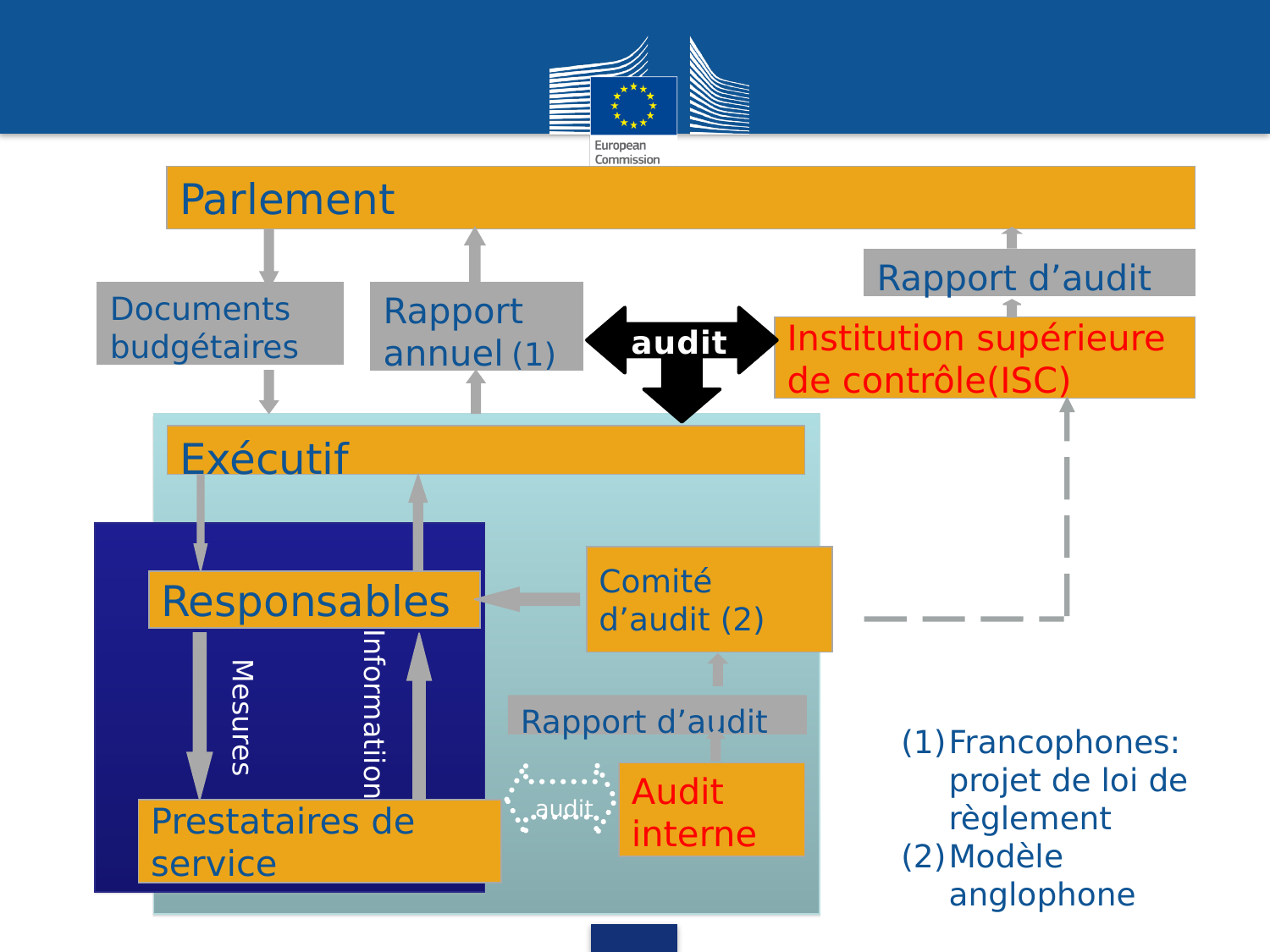

Parlement

Rapport d’audit
Documents budgétaires
Rapport annuel (1)

audit
Institution supérieure de contrôle(ISC)

Exécutif

Comité d’audit (2)

Responsables

Informatiion

Mesures
Rapport d’audit

Audit interne

audit
Prestataires de service
Francophones: projet de loi de règlement
Modèle anglophone